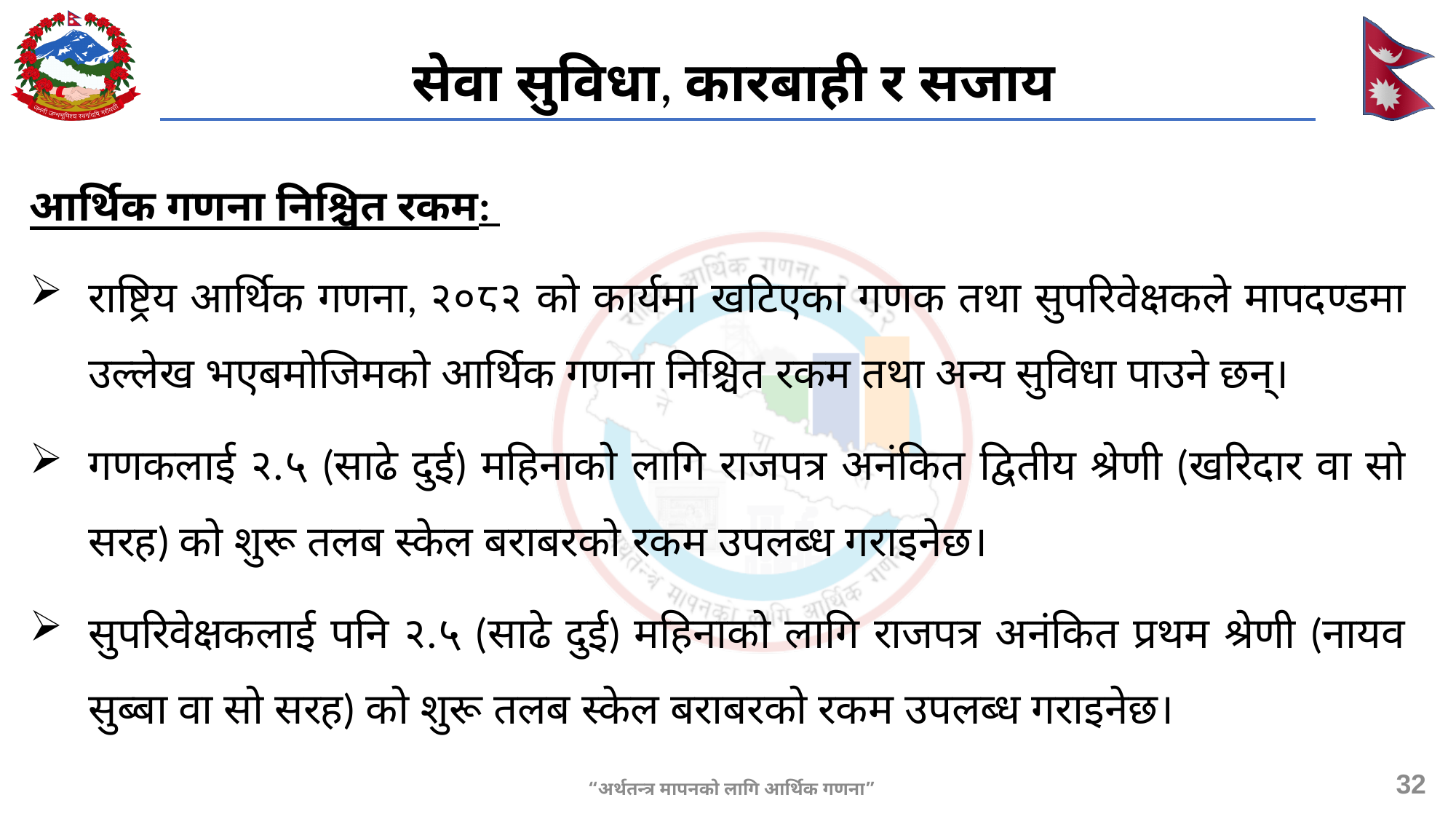

# सेवा सुविधा, कारबाही र सजाय
आर्थिक गणना निश्चित रकम:
राष्ट्रिय आर्थिक गणना, २०८२ को कार्यमा खटिएका गणक तथा सुपरिवेक्षकले मापदण्डमा उल्लेख भएबमोजिमको आर्थिक गणना निश्चित रकम तथा अन्य सुविधा पाउने छन्।
गणकलाई २.५ (साढे दुई) महिनाको लागि राजपत्र अनंकित द्वितीय श्रेणी (खरिदार वा सो सरह) को शुरू तलब स्केल बराबरको रकम उपलब्ध गराइनेछ।
सुपरिवेक्षकलाई पनि २.५ (साढे दुई) महिनाको लागि राजपत्र अनंकित प्रथम श्रेणी (नायव सुब्बा वा सो सरह) को शुरू तलब स्केल बराबरको रकम उपलब्ध गराइनेछ।

32
“अर्थतन्त्र मापनको लागि आर्थिक गणना”